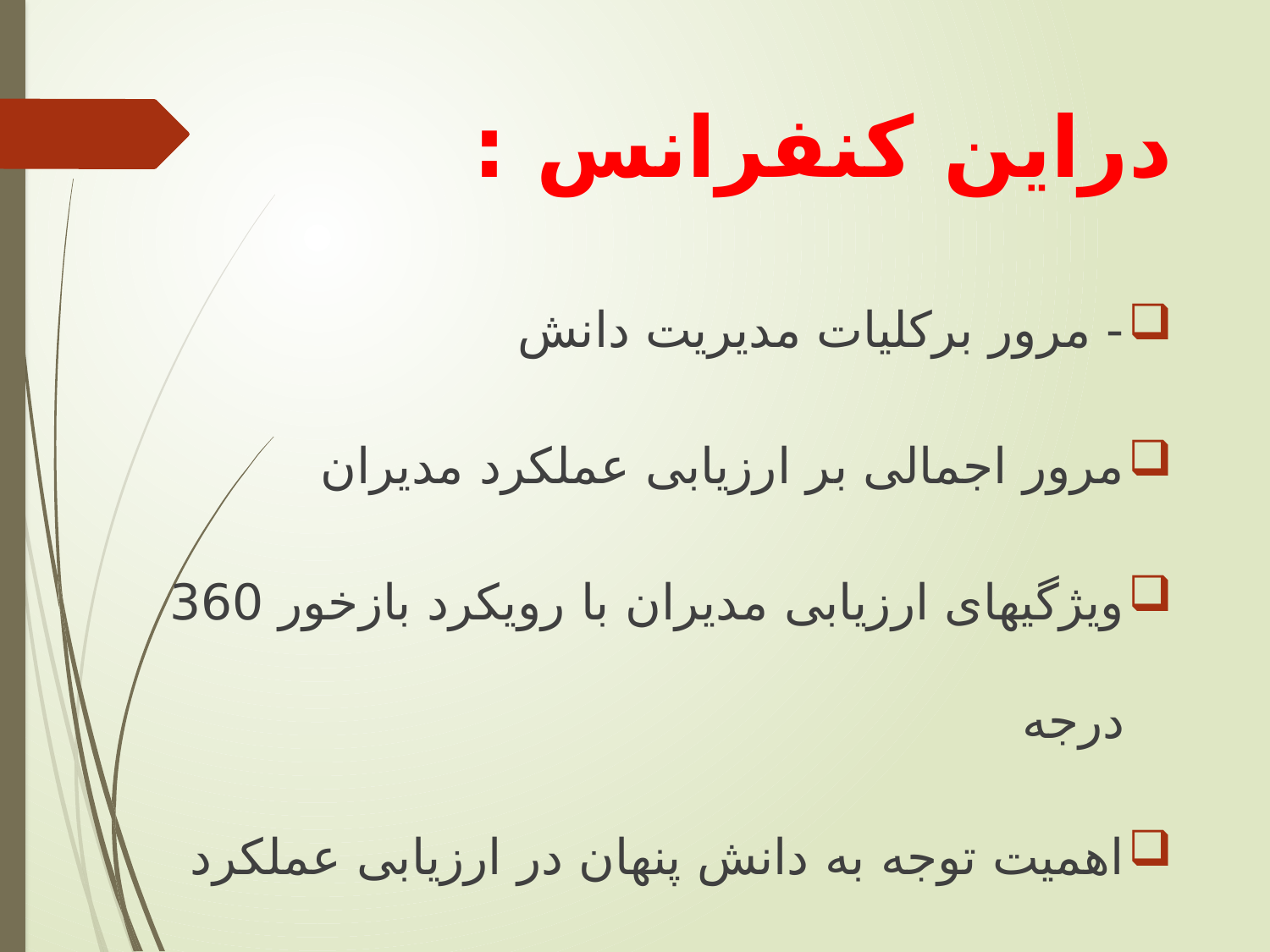

# دراین کنفرانس :
- مرور برکلیات مدیریت دانش
مرور اجمالی بر ارزیابی عملکرد مدیران
ویژگیهای ارزیابی مدیران با رویکرد بازخور 360 درجه
اهمیت توجه به دانش پنهان در ارزیابی عملکرد مدیران
راهکارهای عملی